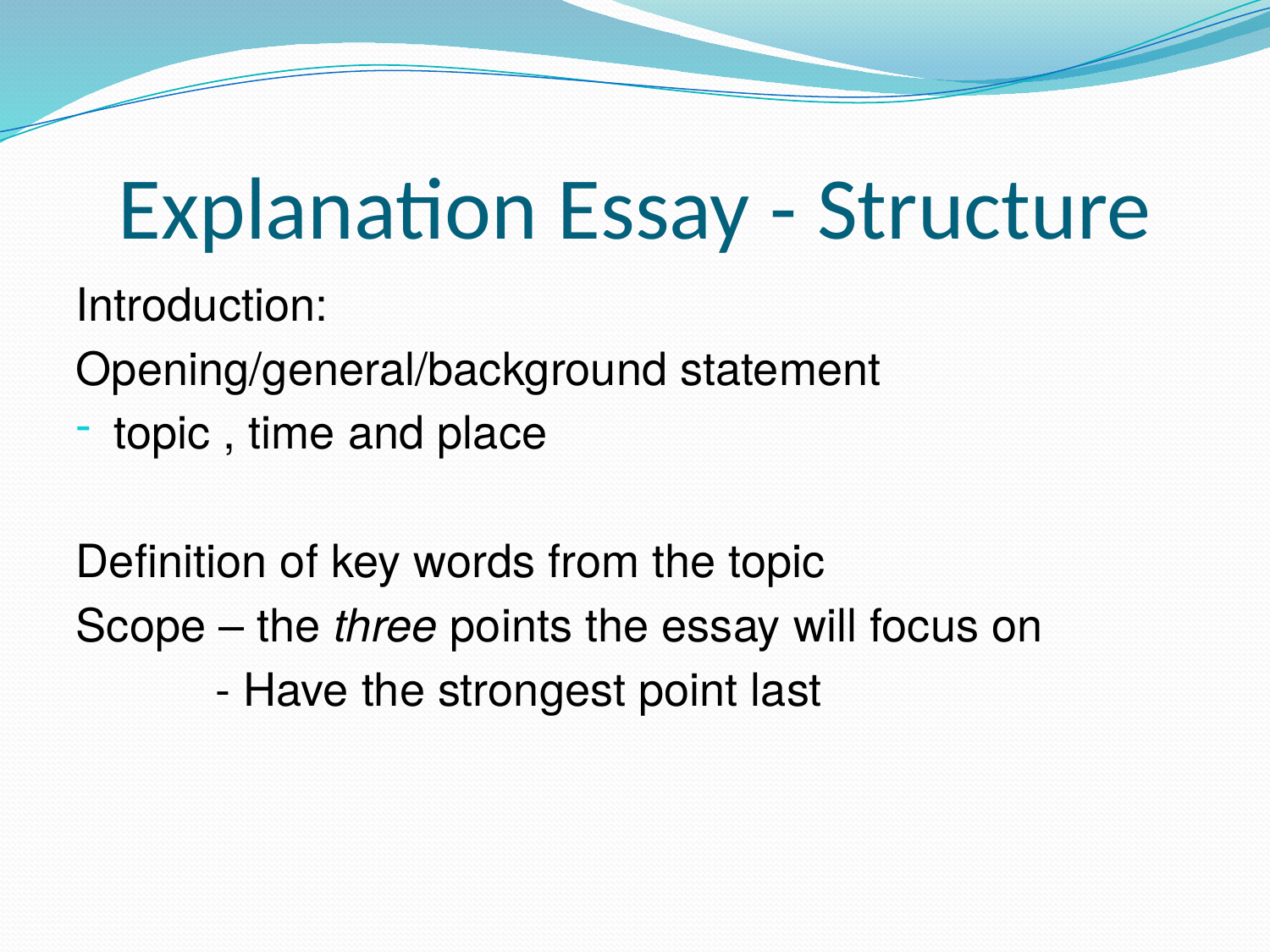

# Explanation Essay - Structure
Introduction:
Opening/general/background statement
topic , time and place

Definition of key words from the topic
Scope – the three points the essay will focus on
           - Have the strongest point last